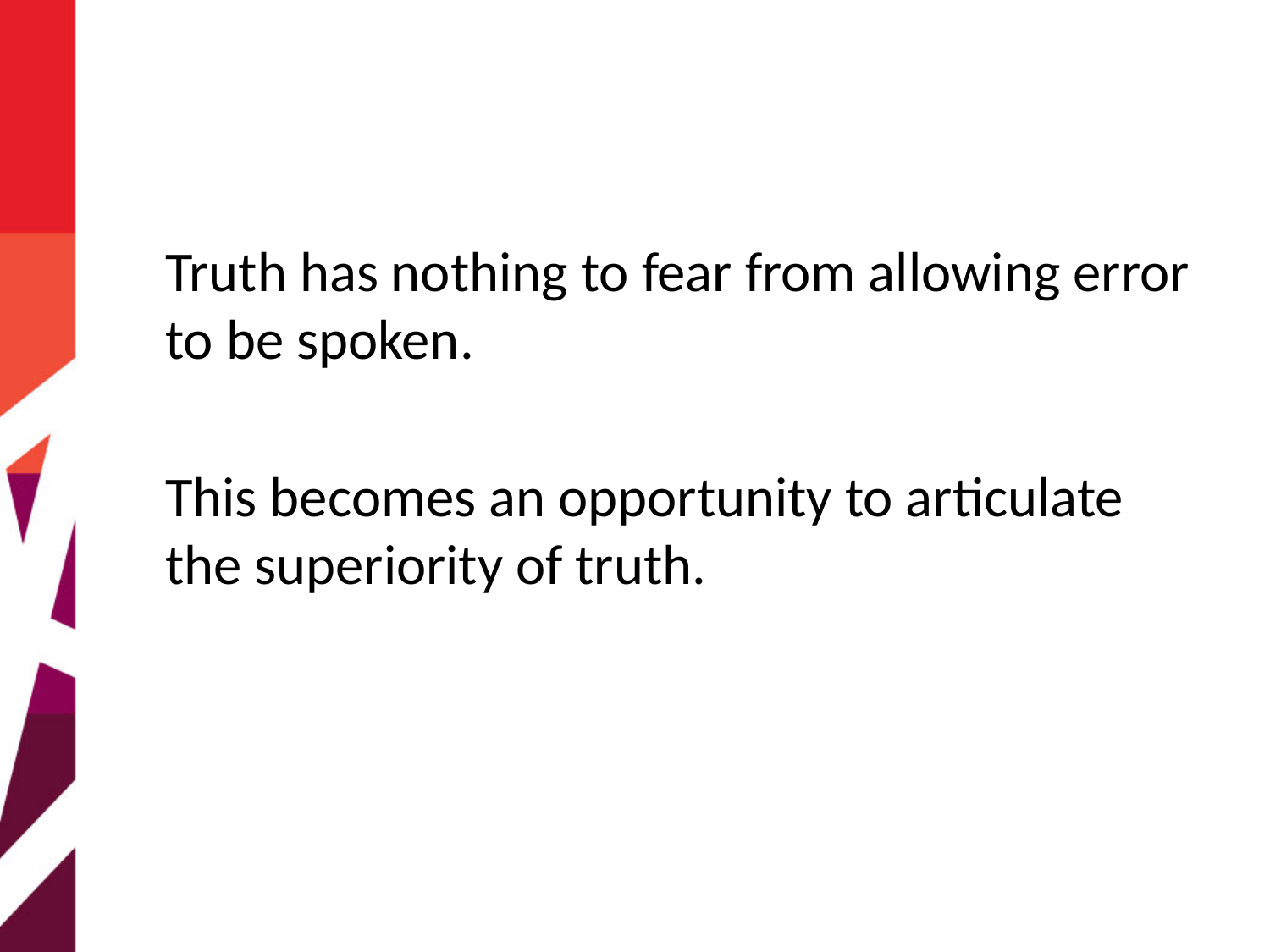

#
Truth has nothing to fear from allowing error to be spoken.

This becomes an opportunity to articulate the superiority of truth.